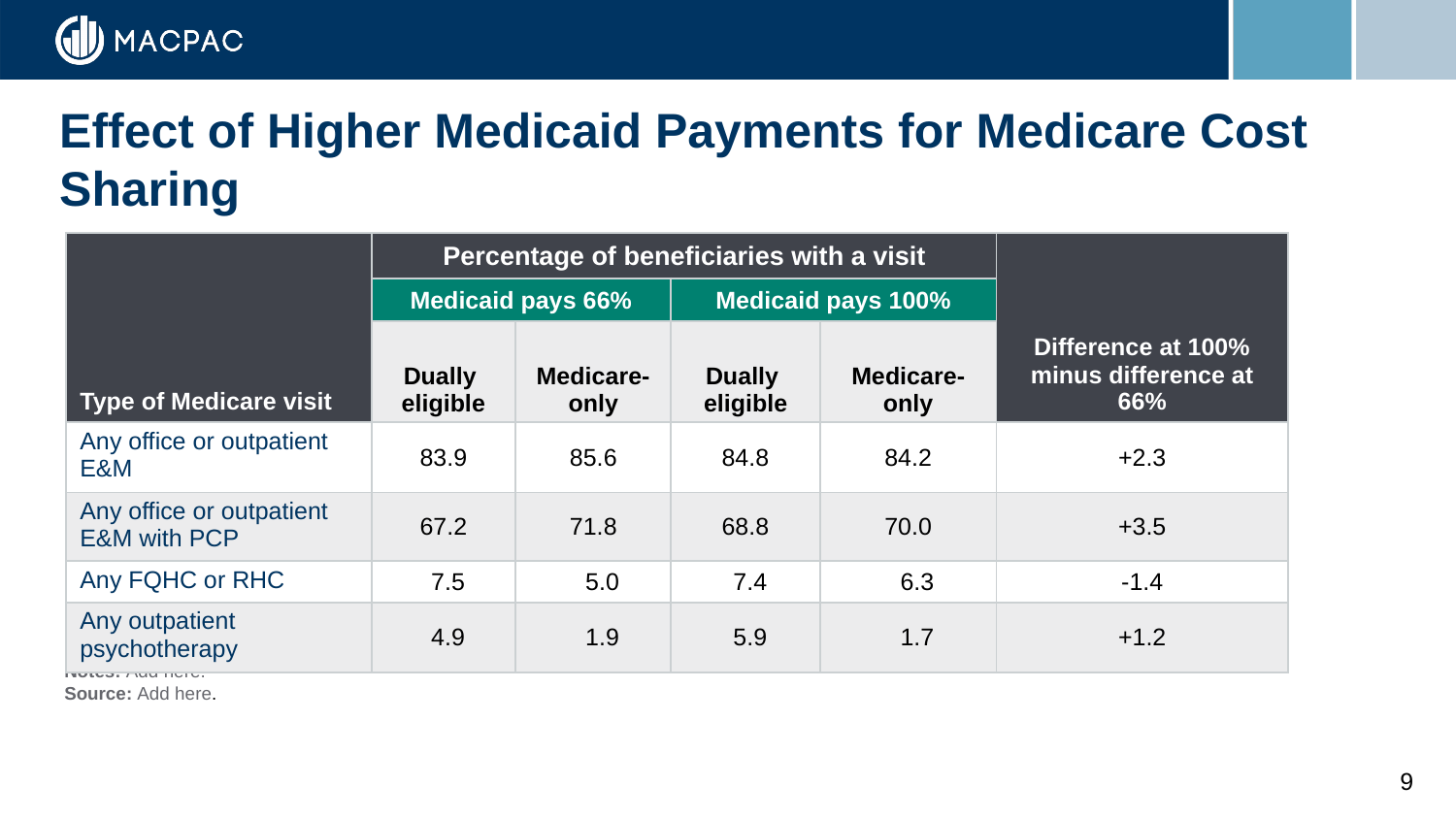

# Effect of Higher Medicaid Payments for Medicare Cost Sharing
| Type of Medicare visit | Percentage of beneficiaries with a visit |  |  |  | Difference at 100% minus difference at 66% |
| --- | --- | --- | --- | --- | --- |
|  | Medicaid pays 66% |  | Medicaid pays 100% |  |  |
|  | Dually eligible | Medicare- only | Dually eligible | Medicare- only |  |
| Any office or outpatient E&M | 83.9 | 85.6 | 84.8 | 84.2 | +2.3 |
| Any office or outpatient E&M with PCP | 67.2 | 71.8 | 68.8 | 70.0 | +3.5 |
| Any FQHC or RHC | 7.5 | 5.0 | 7.4 | 6.3 | -1.4 |
| Any outpatient psychotherapy | 4.9 | 1.9 | 5.9 | 1.7 | +1.2 |
Notes: Add here.
Source: Add here.
9